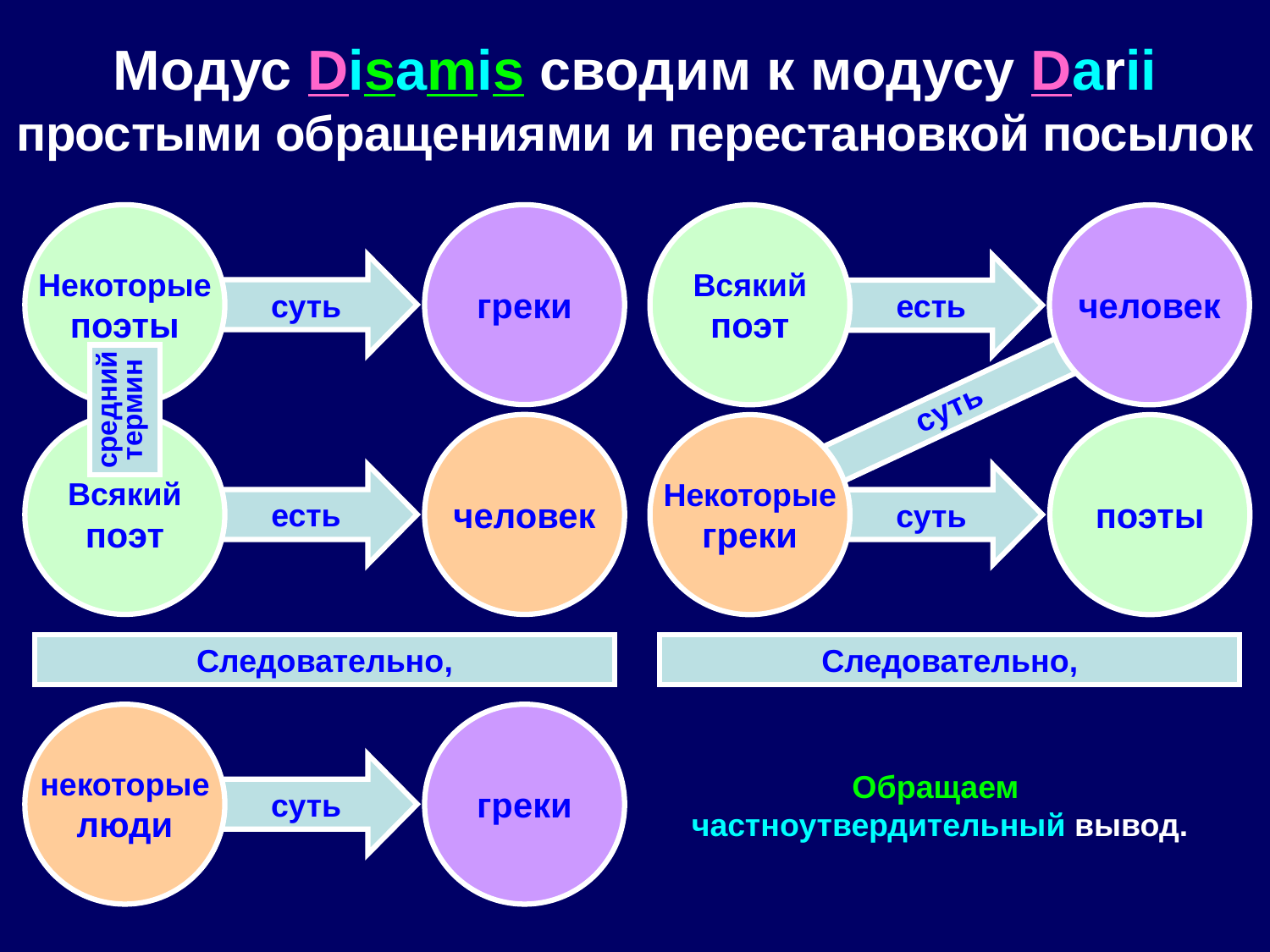

Модус Disamis сводим к модусу Darii
простыми обращениями и перестановкой посылок
Некоторые
поэты
греки
Всякий
поэт
человек
суть
есть
средний
термин
суть
Всякий
поэт
человек
Некоторые
греки
поэты
есть
суть
Следовательно,
Следовательно,
некоторые
люди
греки
Обращаем
частноутвердительный вывод.
суть